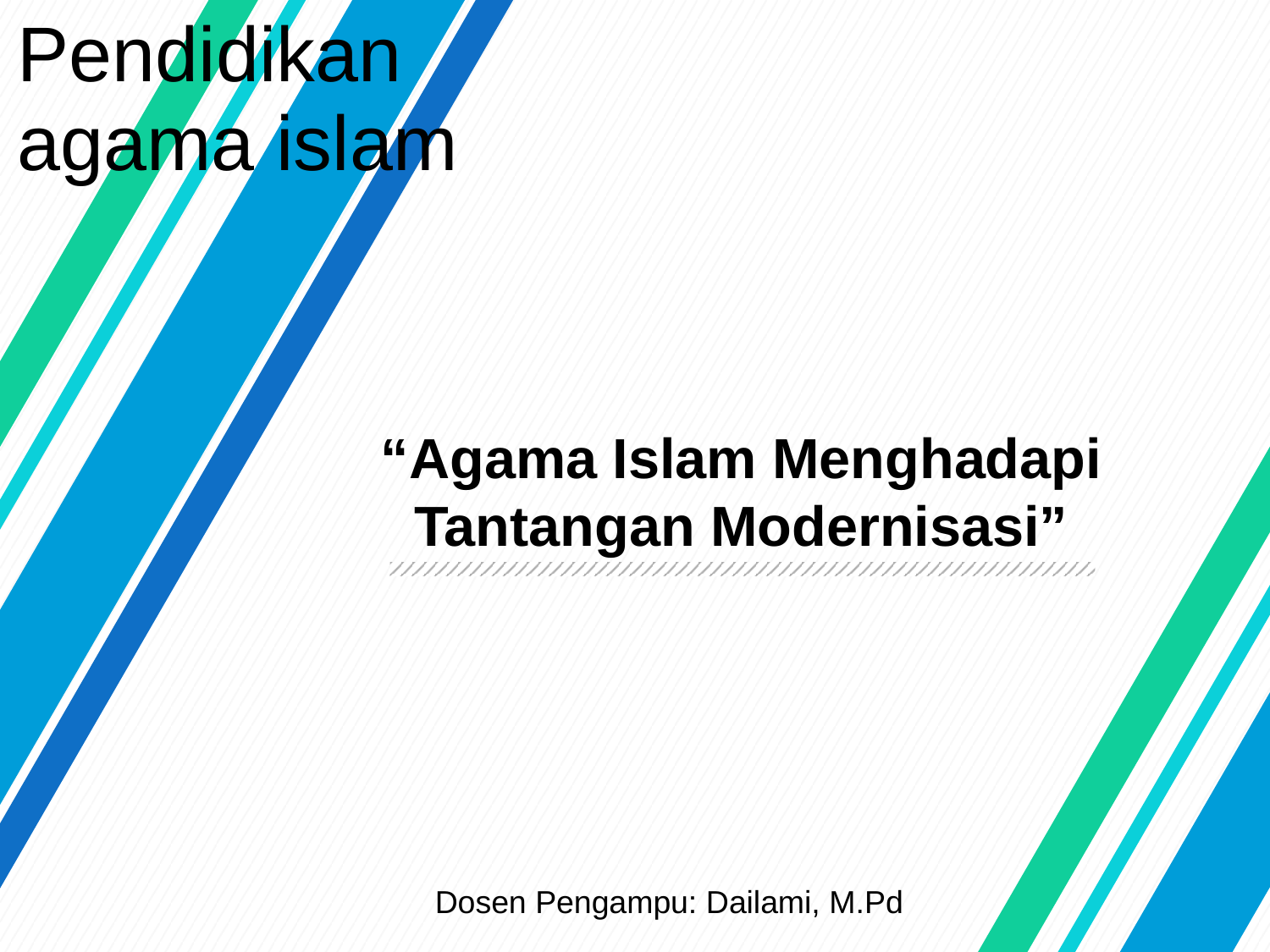

# Pendidikan agama islam
“Agama Islam Menghadapi Tantangan Modernisasi”
Dosen Pengampu: Dailami, M.Pd